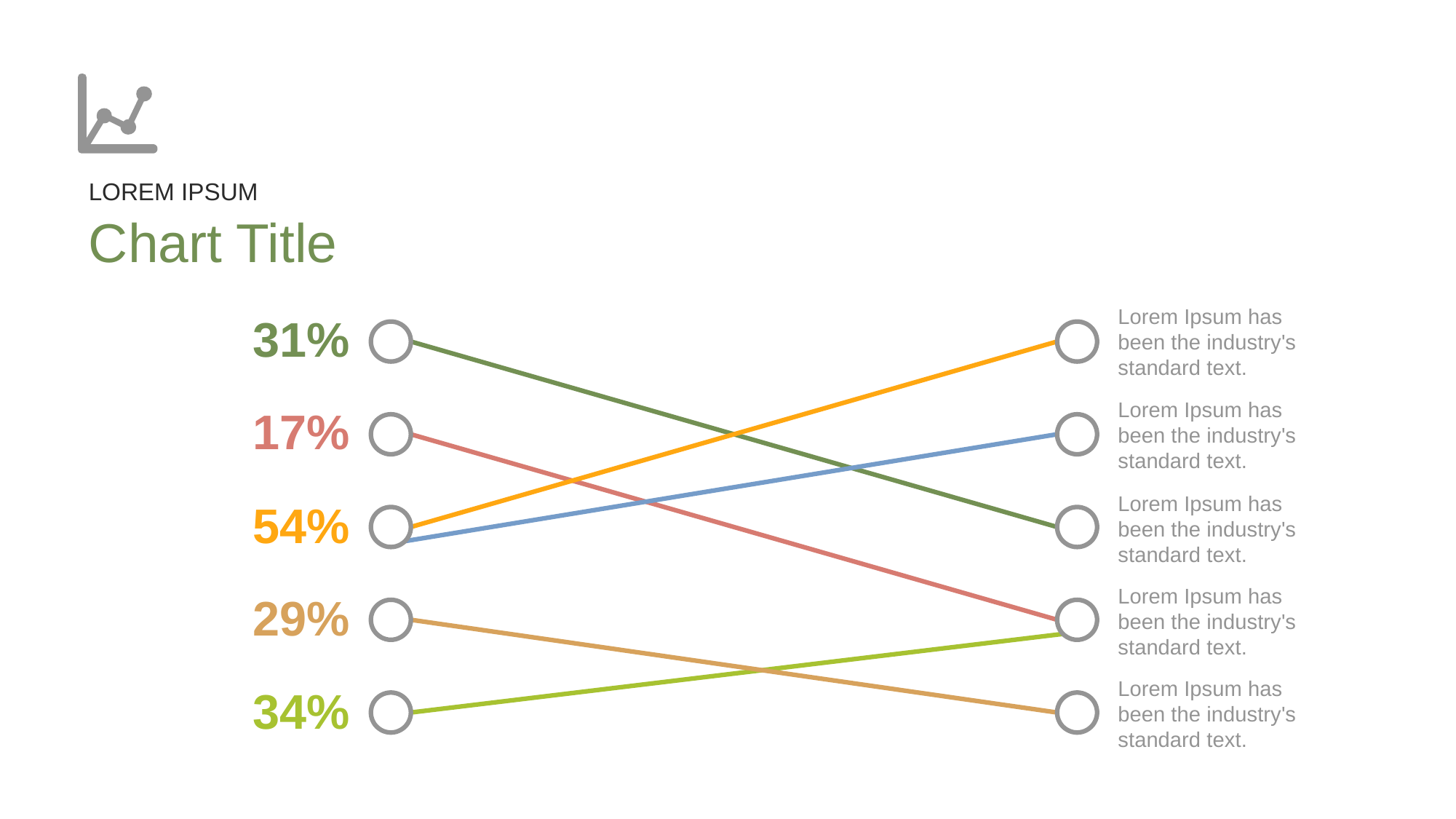

LOREM IPSUM
Chart Title
Lorem Ipsum has been the industry's standard text.
31%

Lorem Ipsum has been the industry's standard text.
17%

Lorem Ipsum has been the industry's standard text.
54%

Lorem Ipsum has been the industry's standard text.
29%

Lorem Ipsum has been the industry's standard text.
34%